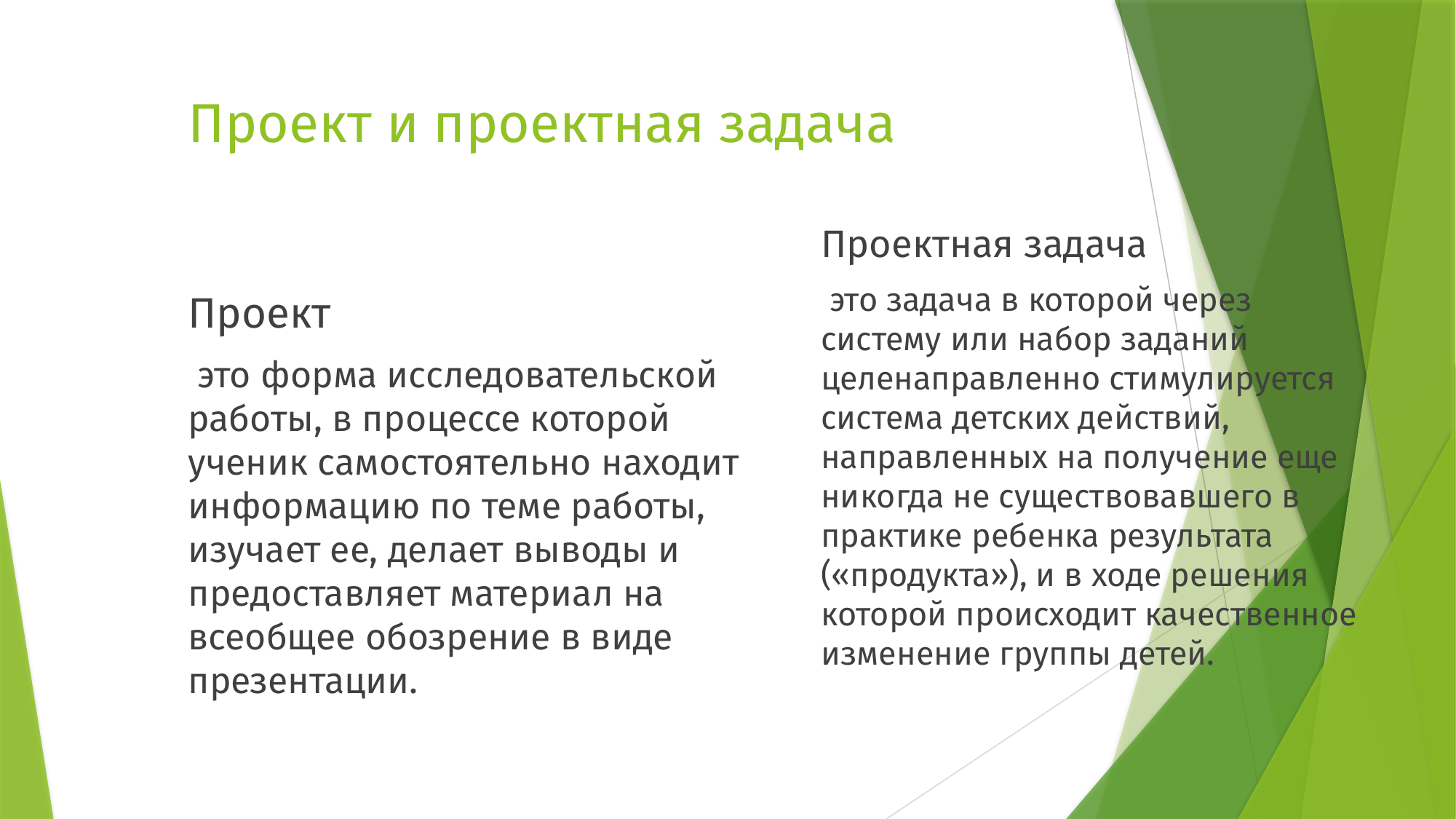

# Проект и проектная задача

Проект
 это форма исследовательской работы, в процессе которой ученик самостоятельно находит информацию по теме работы, изучает ее, делает выводы и предоставляет материал на всеобщее обозрение в виде презентации.
Проектная задача
 это задача в которой через систему или набор заданий целенаправленно стимулируется система детских действий, направленных на получение еще никогда не существовавшего в практике ребенка результата («продукта»), и в ходе решения которой происходит качественное изменение группы детей.